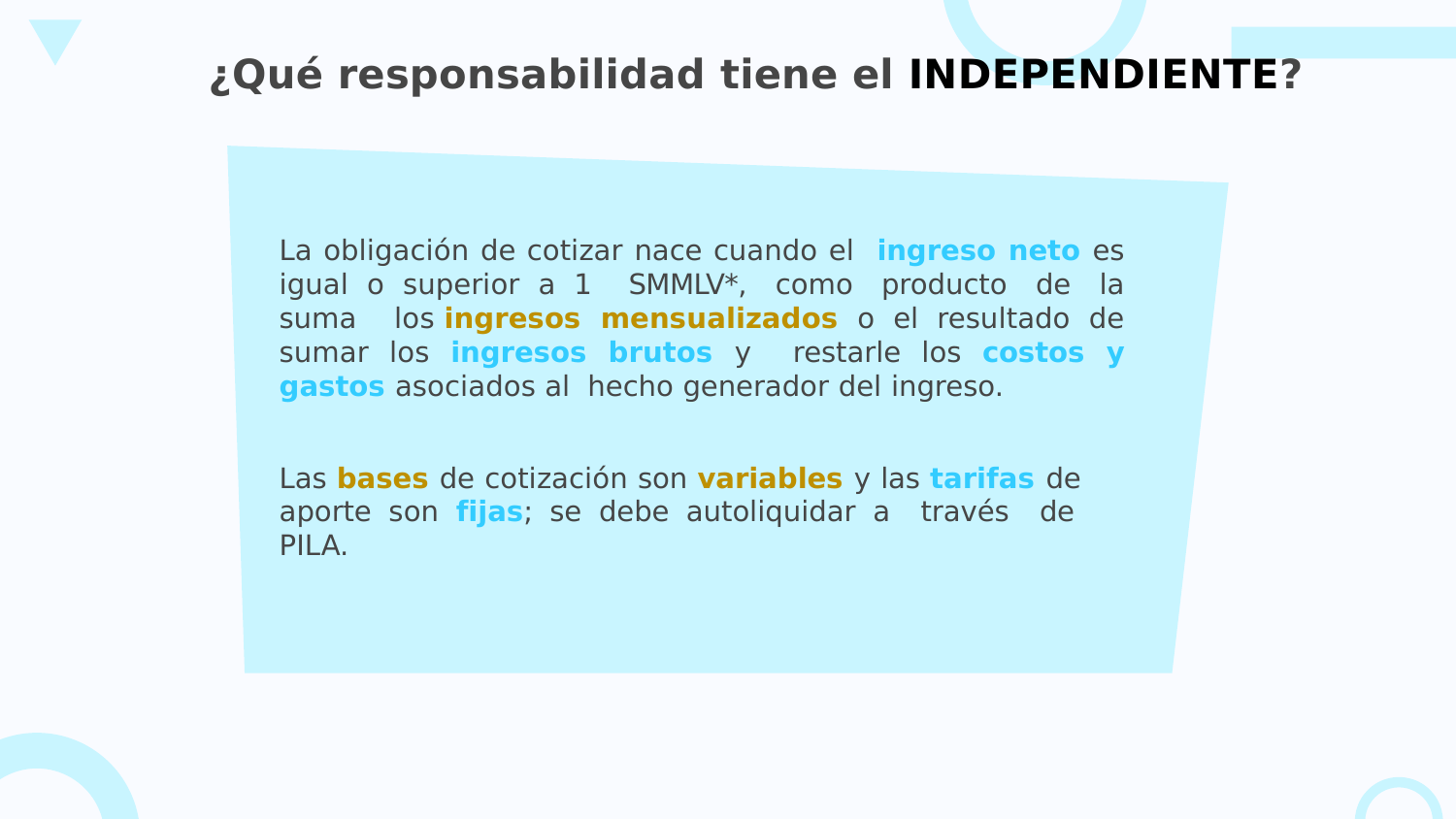

¿Qué responsabilidad tiene el INDEPENDIENTE?
La obligación de cotizar nace cuando el  ingreso neto es igual o superior a 1  SMMLV*, como producto de la suma  los	ingresos mensualizados o el resultado de sumar los ingresos brutos y  restarle los costos y gastos asociados al  hecho generador del ingreso.
Las bases de cotización son variables y las tarifas de  aporte son fijas; se debe autoliquidar a través de  PILA.